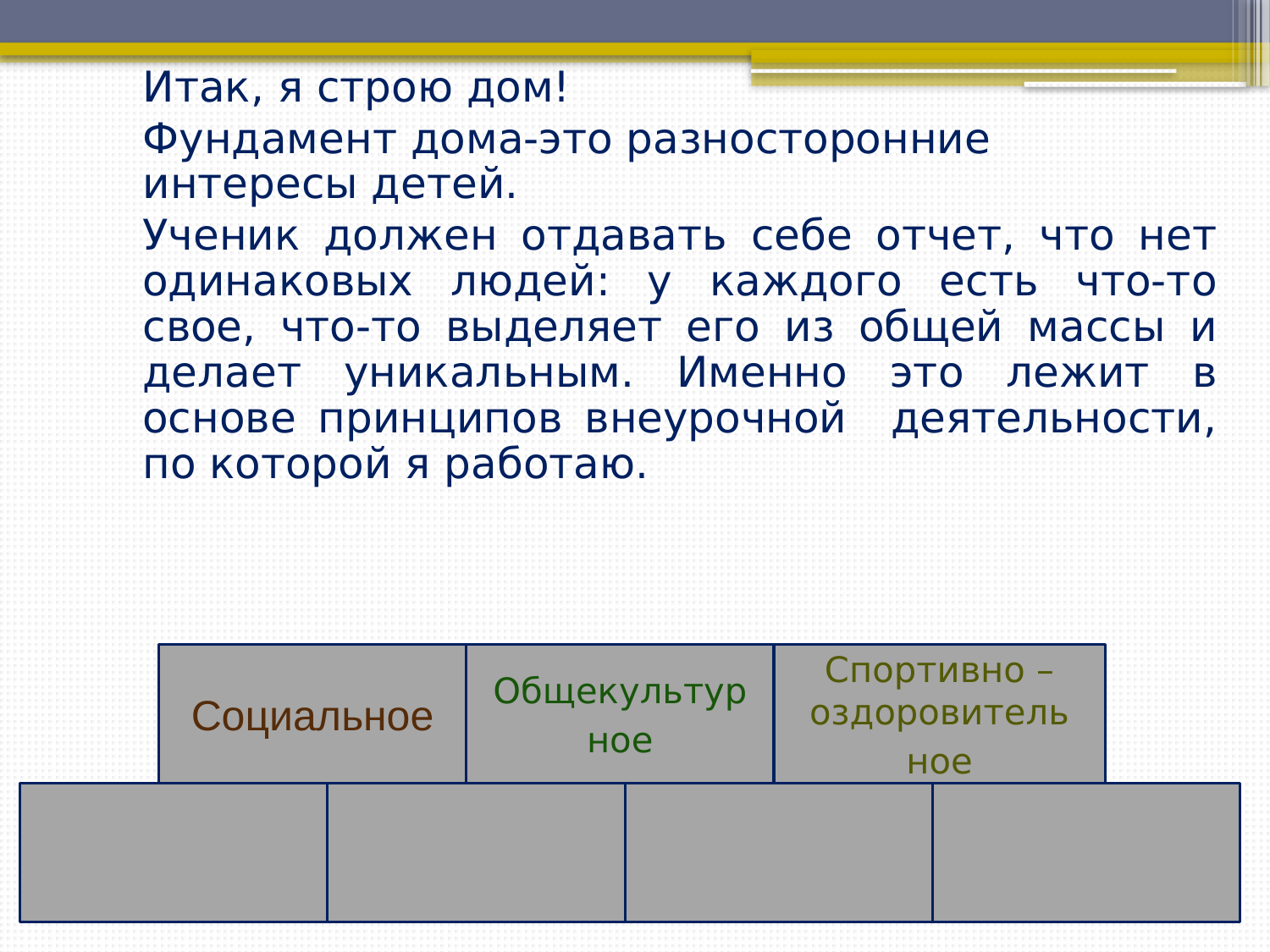

Итак, я строю дом!
	Фундамент дома-это разносторонние  интересы детей.
	Ученик должен отдавать себе отчет, что нет одинаковых людей: у каждого есть что-то свое, что-то выделяет его из общей массы и делает уникальным. Именно это лежит в основе принципов внеурочной  деятельности, по которой я работаю.

Социальное
Общекультур
ное
Спортивно – оздоровитель
ное